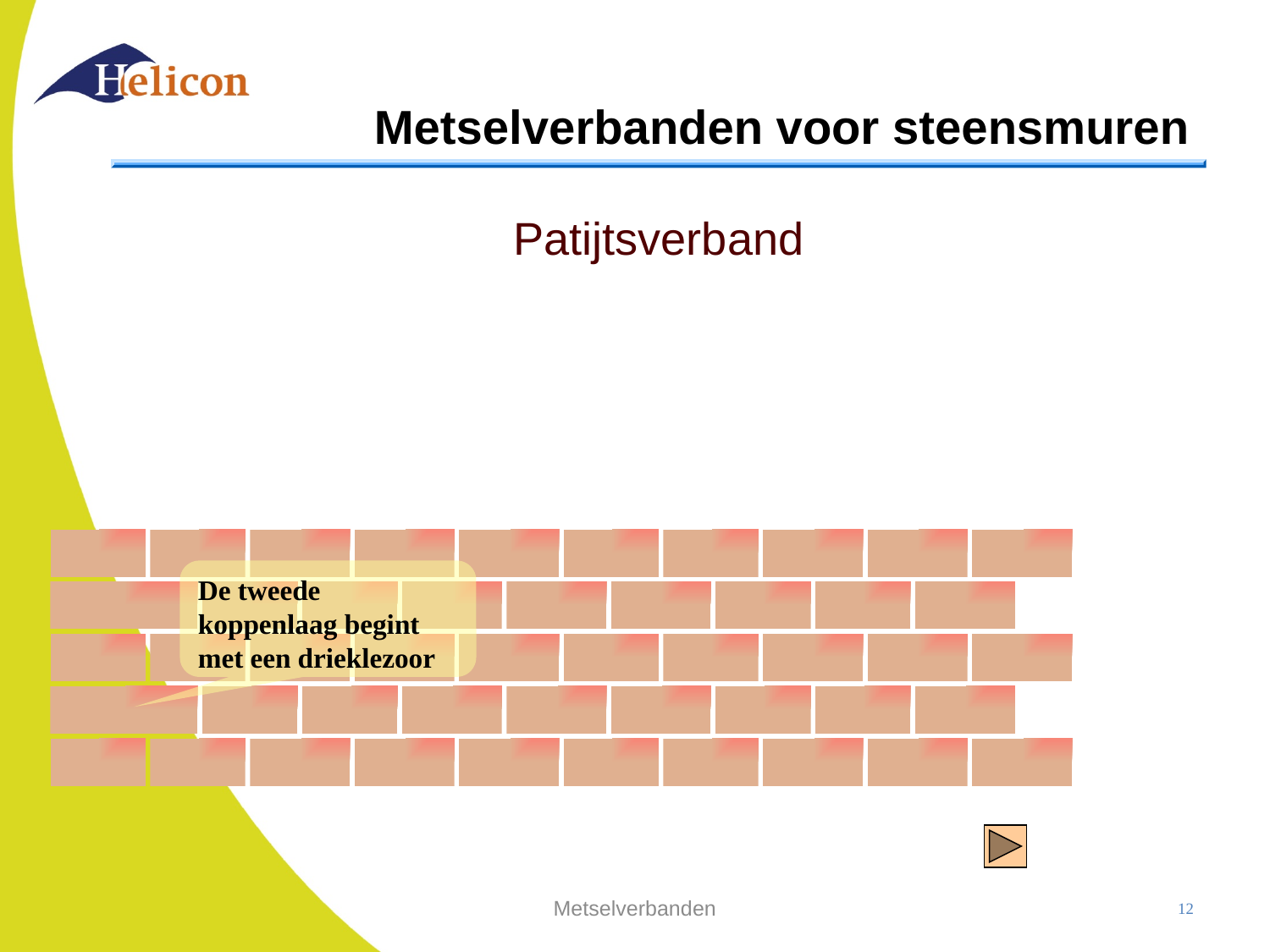

# Metselverbanden voor steensmuren

Patijtsverband
 Alle lagen zijn koppenlagen
- Koppenlagen, verspringen een klezoor

De tweede koppenlaag begint met een drieklezoor

Metselverbanden
12